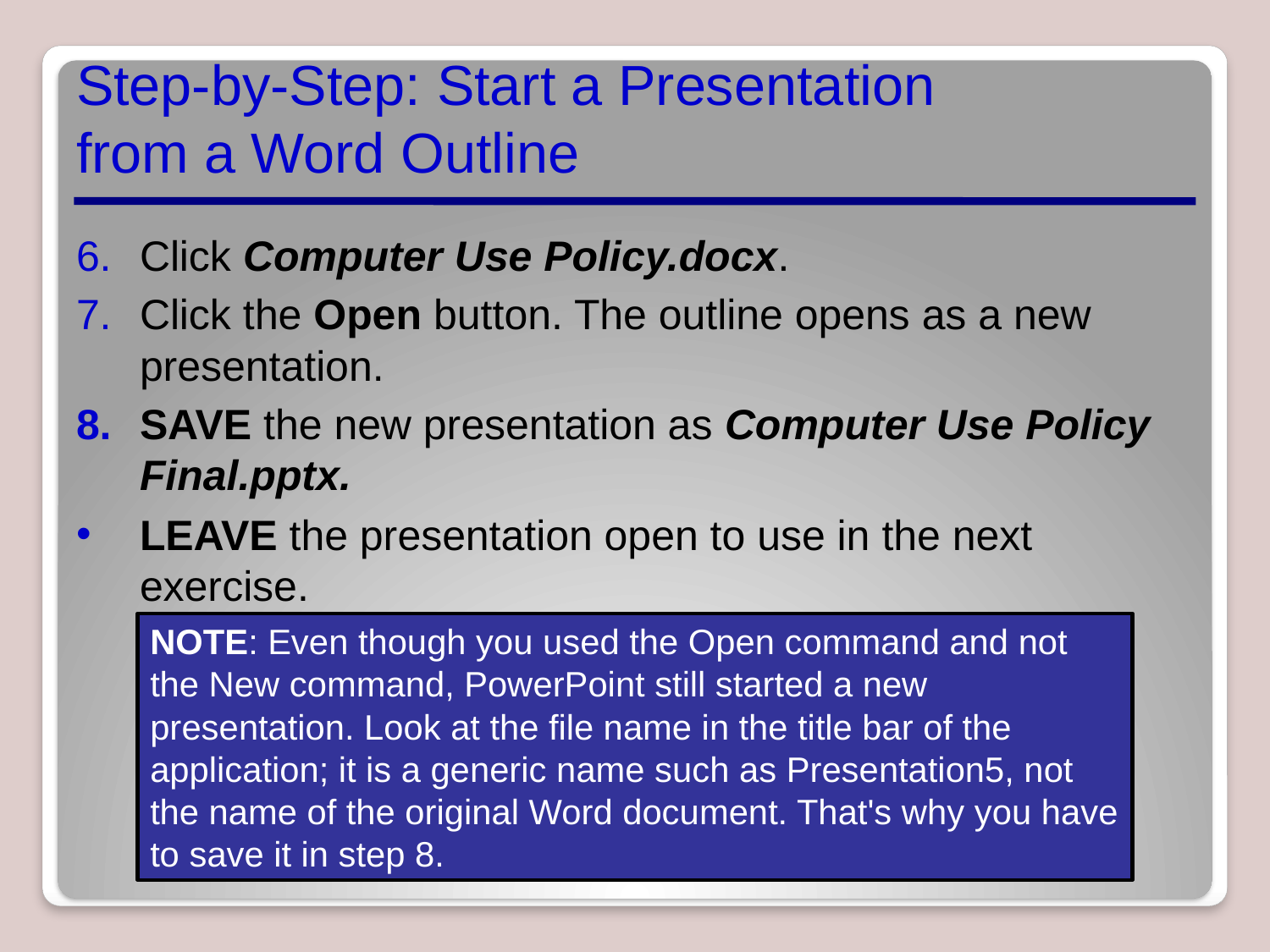

# Step-by-Step: Start a Presentation from a Word Outline
Click Computer Use Policy.docx.
Click the Open button. The outline opens as a new presentation.
SAVE the new presentation as Computer Use Policy Final.pptx.
LEAVE the presentation open to use in the next exercise.
NOTE: Even though you used the Open command and not the New command, PowerPoint still started a new presentation. Look at the file name in the title bar of the application; it is a generic name such as Presentation5, not the name of the original Word document. That's why you have to save it in step 8.